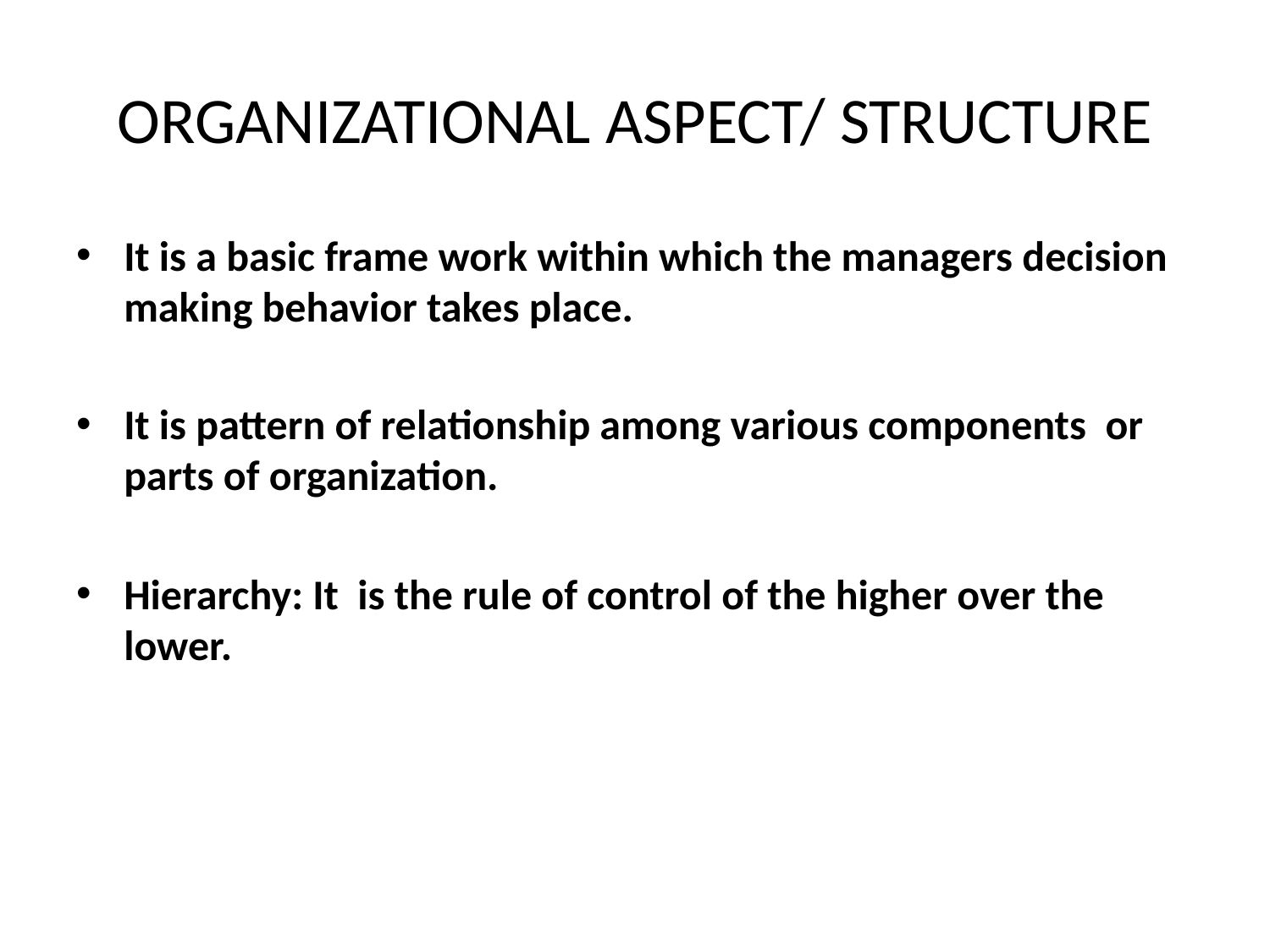

# ORGANIZATIONAL ASPECT/ STRUCTURE
It is a basic frame work within which the managers decision making behavior takes place.

It is pattern of relationship among various components  or parts of organization.

Hierarchy: It  is the rule of control of the higher over the lower.